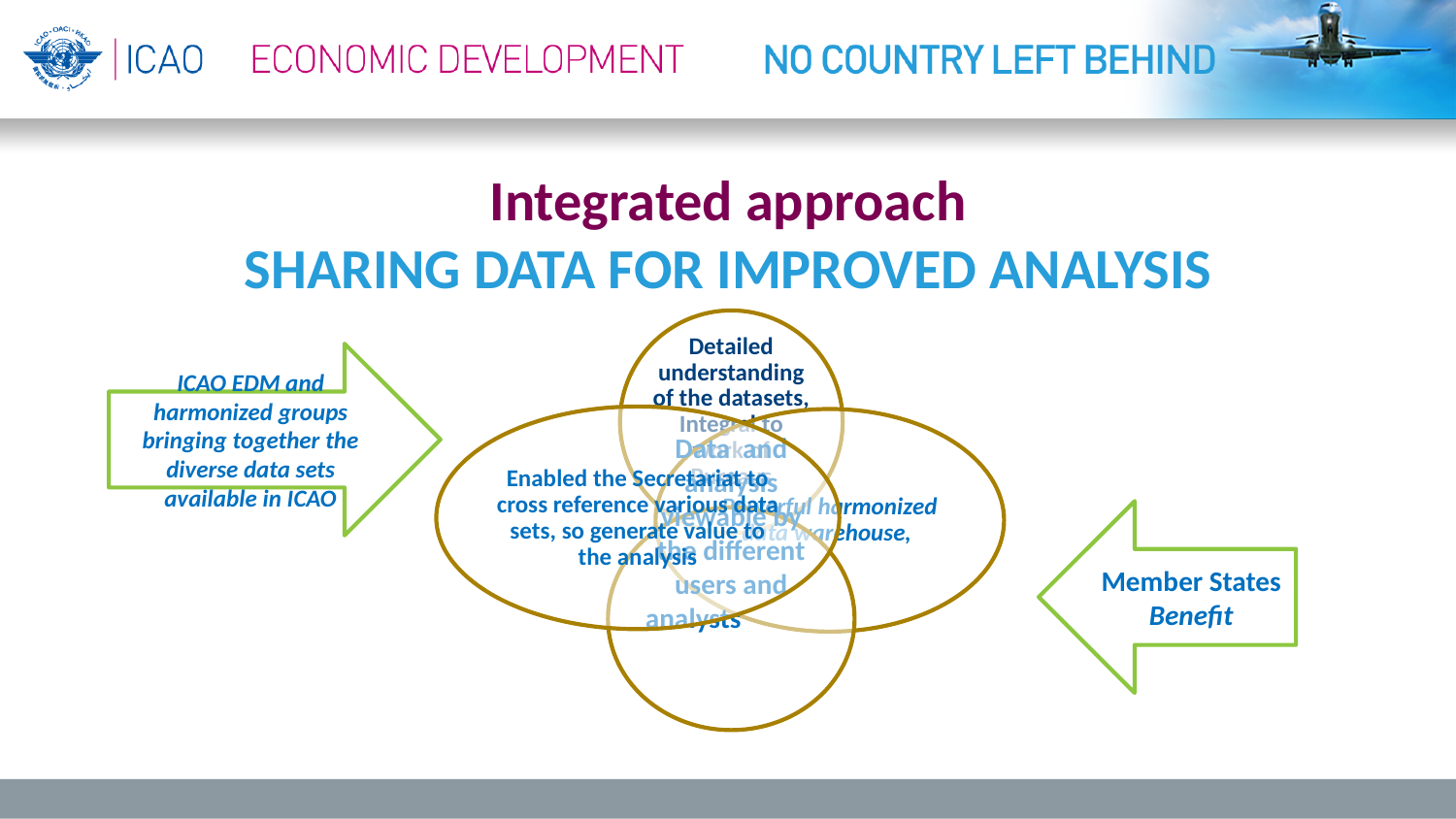

# Integrated approach SHARING DATA FOR IMPROVED ANALYSIS

Detailed understanding of the datasets, Integral to work of Bureaus
Powerful harmonized data warehouse,
Data  and analysis viewable by the different users and analysts
Enabled the Secretariat to cross reference various data sets, so generate value to the analysis
ICAO EDM and harmonized groups bringing together the diverse data sets available in ICAO
Member States Benefit